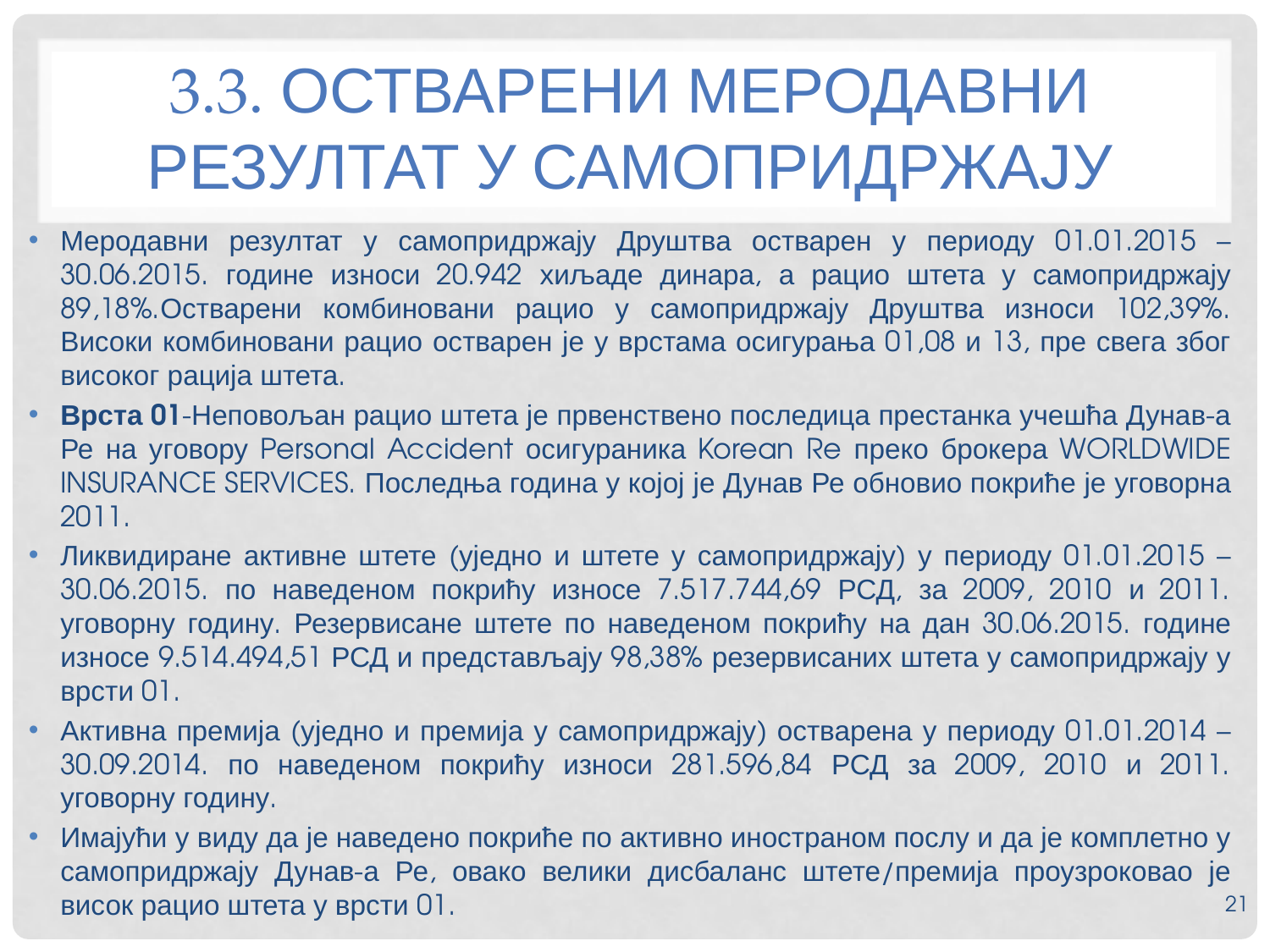

# 3.3. Остварени меродавни резултат у самопридржају
Меродавни резултат у самопридржају Друштва остварен у периоду 01.01.2015 – 30.06.2015. године износи 20.942 хиљаде динара, а рацио штета у самопридржају 89,18%.Остварени комбиновани рацио у самопридржају Друштва износи 102,39%. Високи комбиновани рацио остварен је у врстама осигурања 01,08 и 13, пре свега због високог рација штета.
Врста 01-Неповољан рацио штета је првенствено последица престанка учешћа Дунав-а Ре на уговору Personal Accident осигураника Korean Re преко брокера WORLDWIDE INSURANCE SERVICES. Последња година у којој је Дунав Ре обновио покриће је уговорна 2011.
Ликвидиране активне штете (уједно и штете у самопридржају) у периоду 01.01.2015 – 30.06.2015. по наведеном покрићу износе 7.517.744,69 РСД, за 2009, 2010 и 2011. уговорну годину. Резервисане штете по наведеном покрићу на дан 30.06.2015. године износе 9.514.494,51 РСД и представљају 98,38% резервисаних штета у самопридржају у врсти 01.
Активна премија (уједно и премија у самопридржају) остварена у периоду 01.01.2014 – 30.09.2014. по наведеном покрићу износи 281.596,84 РСД за 2009, 2010 и 2011. уговорну годину.
Имајући у виду да је наведено покриће по активно иностраном послу и да је комплетно у самопридржају Дунав-а Ре, овако велики дисбаланс штете/премија проузроковао је висок рацио штета у врсти 01.
21